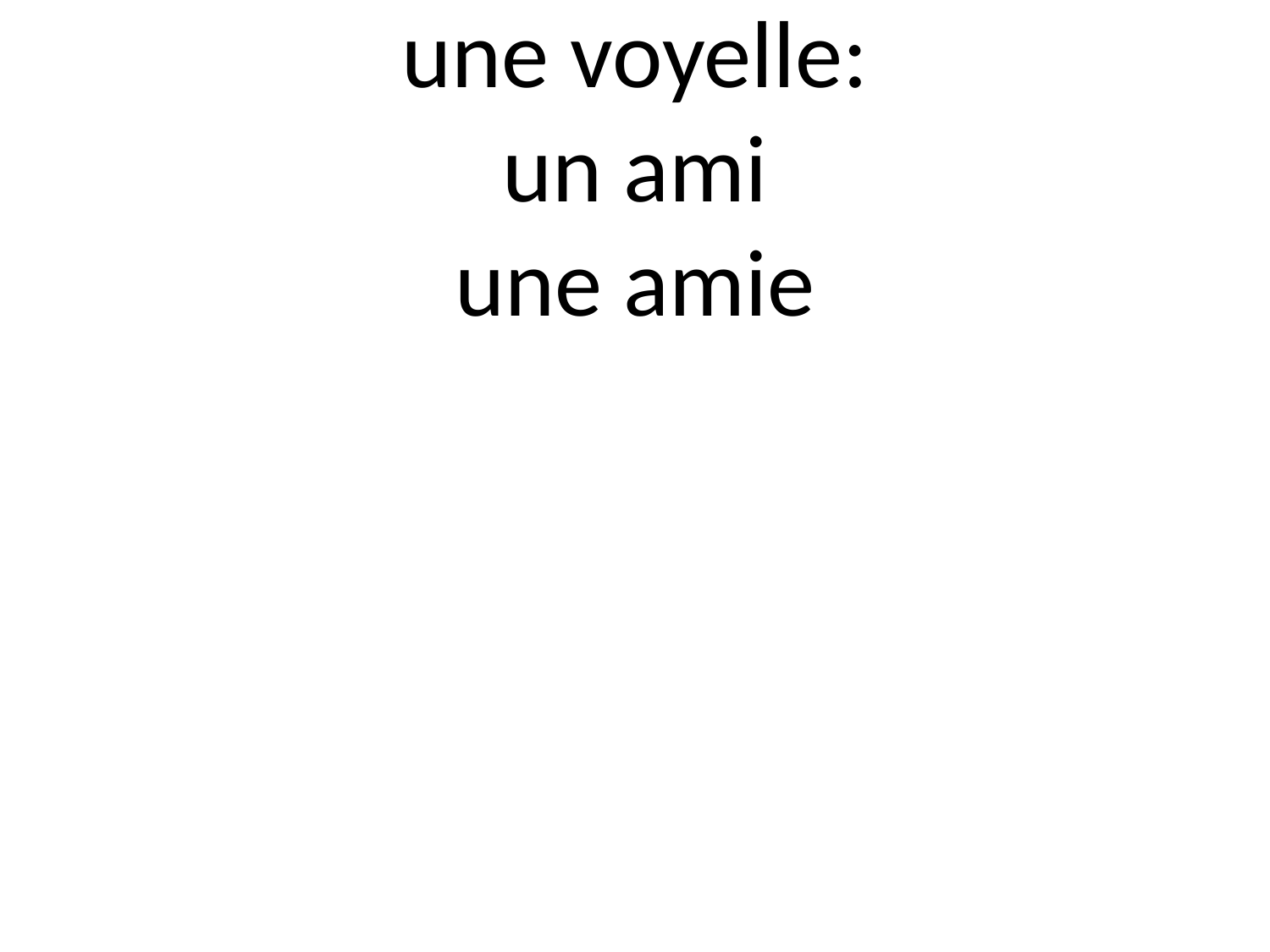

# une voyelle: un ami une amie